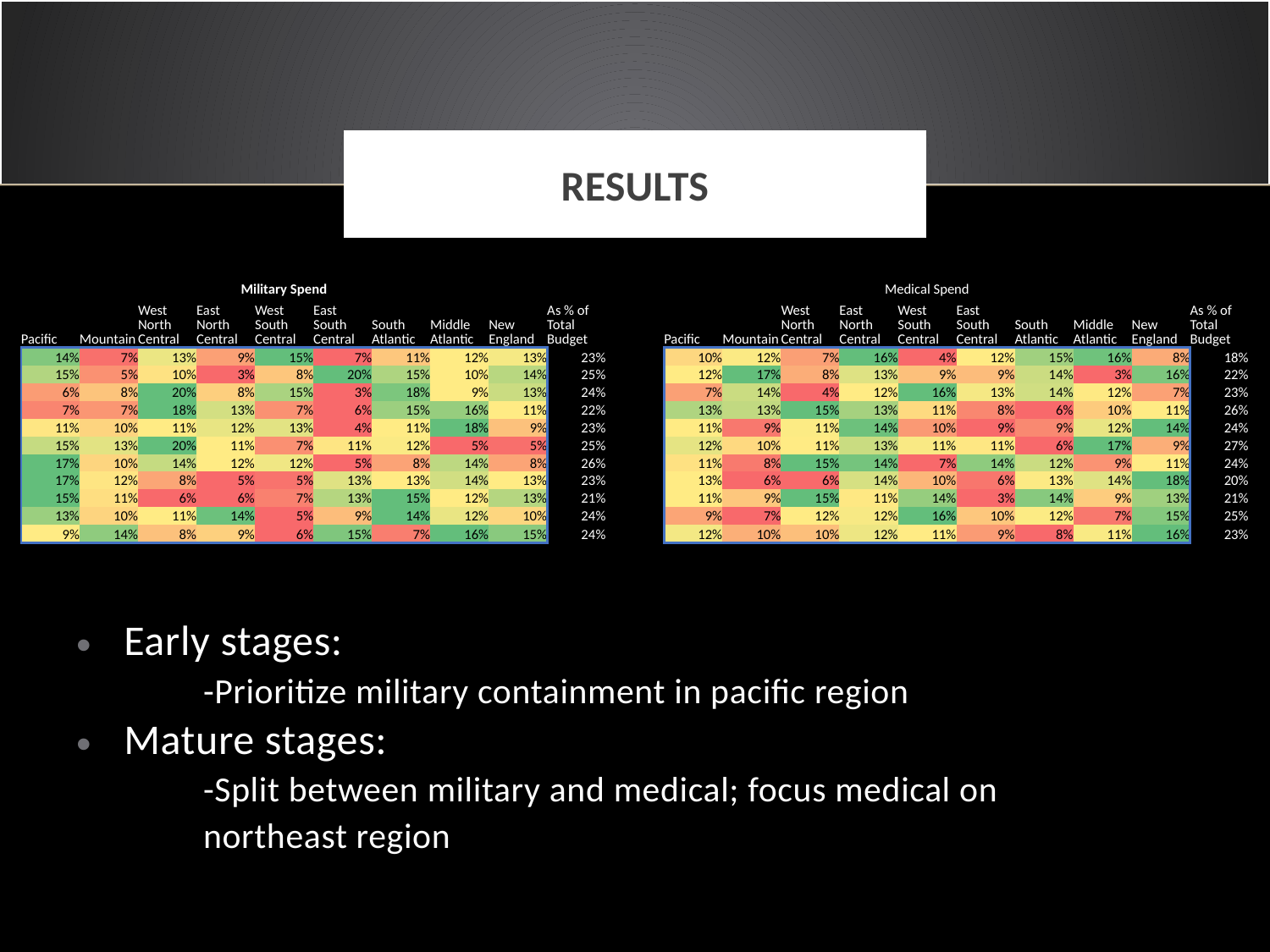

# RESULTS
| Military Spend |  |  |  |  |  |  |  |  |  |  | Medical Spend |  |  |  |  |  |  |  |  |  |
| --- | --- | --- | --- | --- | --- | --- | --- | --- | --- | --- | --- | --- | --- | --- | --- | --- | --- | --- | --- | --- |
| Pacific | Mountain | West North Central | East North Central | West South Central | East South Central | South Atlantic | Middle Atlantic | New England | As % of Total Budget |  | Pacific | Mountain | West North Central | East North Central | West South Central | East South Central | South Atlantic | Middle Atlantic | New England | As % of Total Budget |
| 14% | 7% | 13% | 9% | 15% | 7% | 11% | 12% | 13% | 23% |  | 10% | 12% | 7% | 16% | 4% | 12% | 15% | 16% | 8% | 18% |
| 15% | 5% | 10% | 3% | 8% | 20% | 15% | 10% | 14% | 25% |  | 12% | 17% | 8% | 13% | 9% | 9% | 14% | 3% | 16% | 22% |
| 6% | 8% | 20% | 8% | 15% | 3% | 18% | 9% | 13% | 24% |  | 7% | 14% | 4% | 12% | 16% | 13% | 14% | 12% | 7% | 23% |
| 7% | 7% | 18% | 13% | 7% | 6% | 15% | 16% | 11% | 22% |  | 13% | 13% | 15% | 13% | 11% | 8% | 6% | 10% | 11% | 26% |
| 11% | 10% | 11% | 12% | 13% | 4% | 11% | 18% | 9% | 23% |  | 11% | 9% | 11% | 14% | 10% | 9% | 9% | 12% | 14% | 24% |
| 15% | 13% | 20% | 11% | 7% | 11% | 12% | 5% | 5% | 25% |  | 12% | 10% | 11% | 13% | 11% | 11% | 6% | 17% | 9% | 27% |
| 17% | 10% | 14% | 12% | 12% | 5% | 8% | 14% | 8% | 26% |  | 11% | 8% | 15% | 14% | 7% | 14% | 12% | 9% | 11% | 24% |
| 17% | 12% | 8% | 5% | 5% | 13% | 13% | 14% | 13% | 23% |  | 13% | 6% | 6% | 14% | 10% | 6% | 13% | 14% | 18% | 20% |
| 15% | 11% | 6% | 6% | 7% | 13% | 15% | 12% | 13% | 21% |  | 11% | 9% | 15% | 11% | 14% | 3% | 14% | 9% | 13% | 21% |
| 13% | 10% | 11% | 14% | 5% | 9% | 14% | 12% | 10% | 24% |  | 9% | 7% | 12% | 12% | 16% | 10% | 12% | 7% | 15% | 25% |
| 9% | 14% | 8% | 9% | 6% | 15% | 7% | 16% | 15% | 24% |  | 12% | 10% | 10% | 12% | 11% | 9% | 8% | 11% | 16% | 23% |
Early stages:
	-Prioritize military containment in pacific region
Mature stages:
	-Split between military and medical; focus medical on
	northeast region